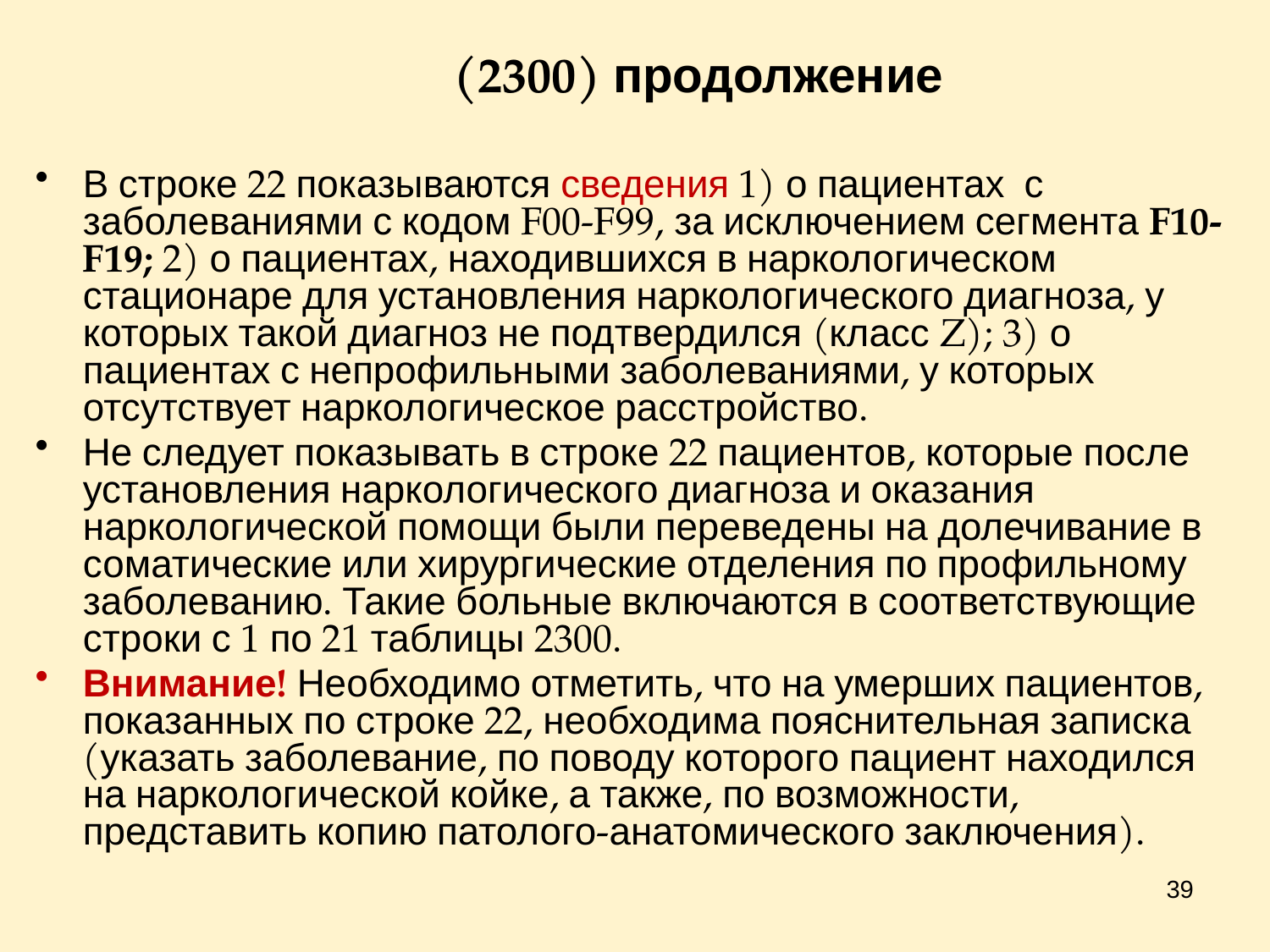

# (2300) продолжение

В строке 22 показываются сведения 1) о пациентах  с заболеваниями с кодом F00-F99, за исключением сегмента F10-F19; 2) о пациентах, находившихся в наркологическом стационаре для установления наркологического диагноза, у которых такой диагноз не подтвердился (класс Z); 3) о пациентах с непрофильными заболеваниями, у которых отсутствует наркологическое расстройство.
Не следует показывать в строке 22 пациентов, которые после установления наркологического диагноза и оказания наркологической помощи были переведены на долечивание в соматические или хирургические отделения по профильному заболеванию. Такие больные включаются в соответствующие строки с 1 по 21 таблицы 2300.
Внимание! Необходимо отметить, что на умерших пациентов, показанных по строке 22, необходима пояснительная записка (указать заболевание, по поводу которого пациент находился на наркологической койке, а также, по возможности, представить копию патолого-анатомического заключения).

39